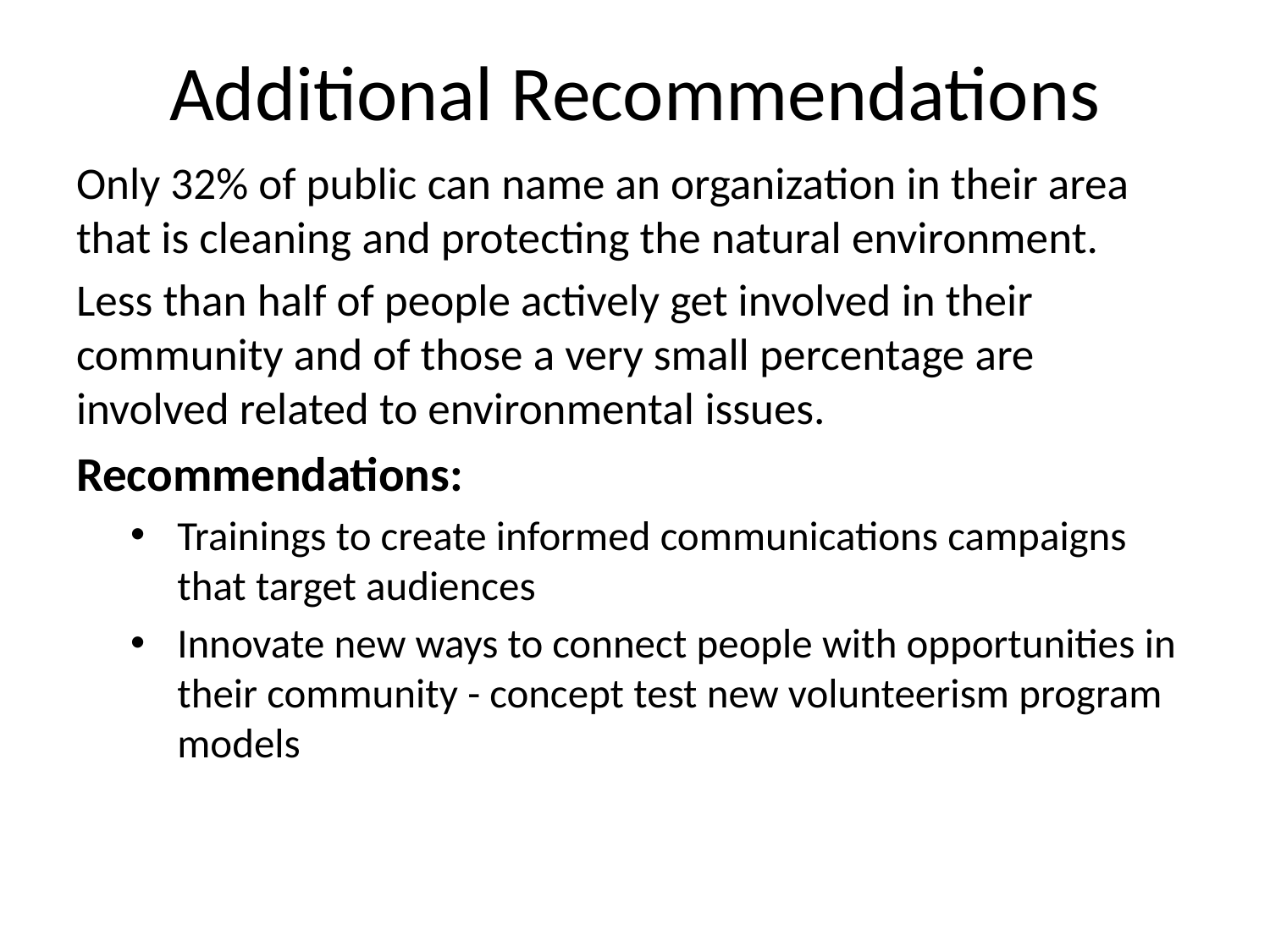

# Additional Recommendations
Only 32% of public can name an organization in their area that is cleaning and protecting the natural environment.
Less than half of people actively get involved in their community and of those a very small percentage are involved related to environmental issues.
Recommendations:
Trainings to create informed communications campaigns that target audiences
Innovate new ways to connect people with opportunities in their community - concept test new volunteerism program models